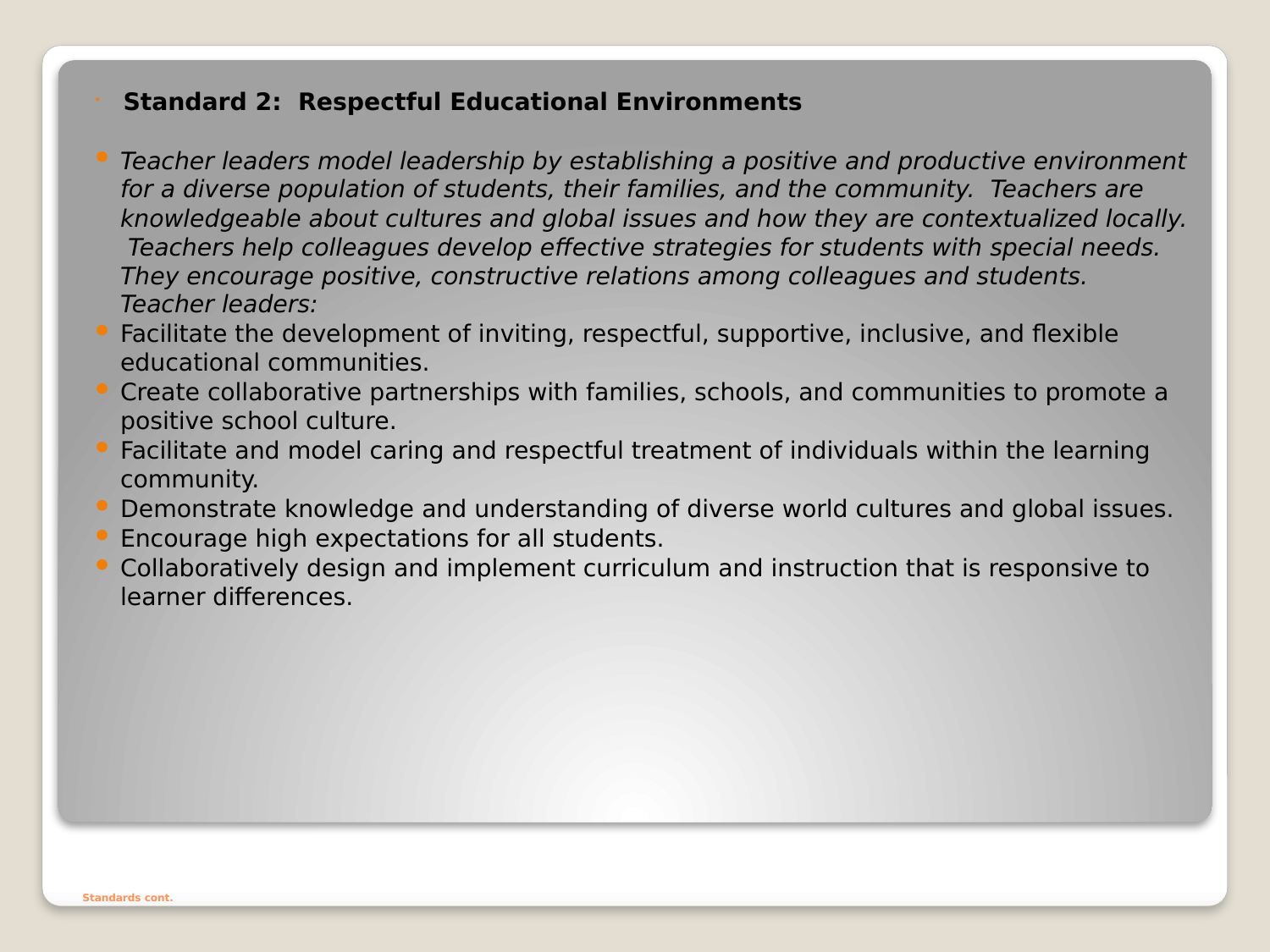

Standard 2:  Respectful Educational Environments

Teacher leaders model leadership by establishing a positive and productive environment for a diverse population of students, their families, and the community.  Teachers are knowledgeable about cultures and global issues and how they are contextualized locally.  Teachers help colleagues develop effective strategies for students with special needs.  They encourage positive, constructive relations among colleagues and students.  Teacher leaders:
Facilitate the development of inviting, respectful, supportive, inclusive, and flexible educational communities.
Create collaborative partnerships with families, schools, and communities to promote a positive school culture.
Facilitate and model caring and respectful treatment of individuals within the learning community.
Demonstrate knowledge and understanding of diverse world cultures and global issues.
Encourage high expectations for all students.
Collaboratively design and implement curriculum and instruction that is responsive to learner differences.
# Standards cont.